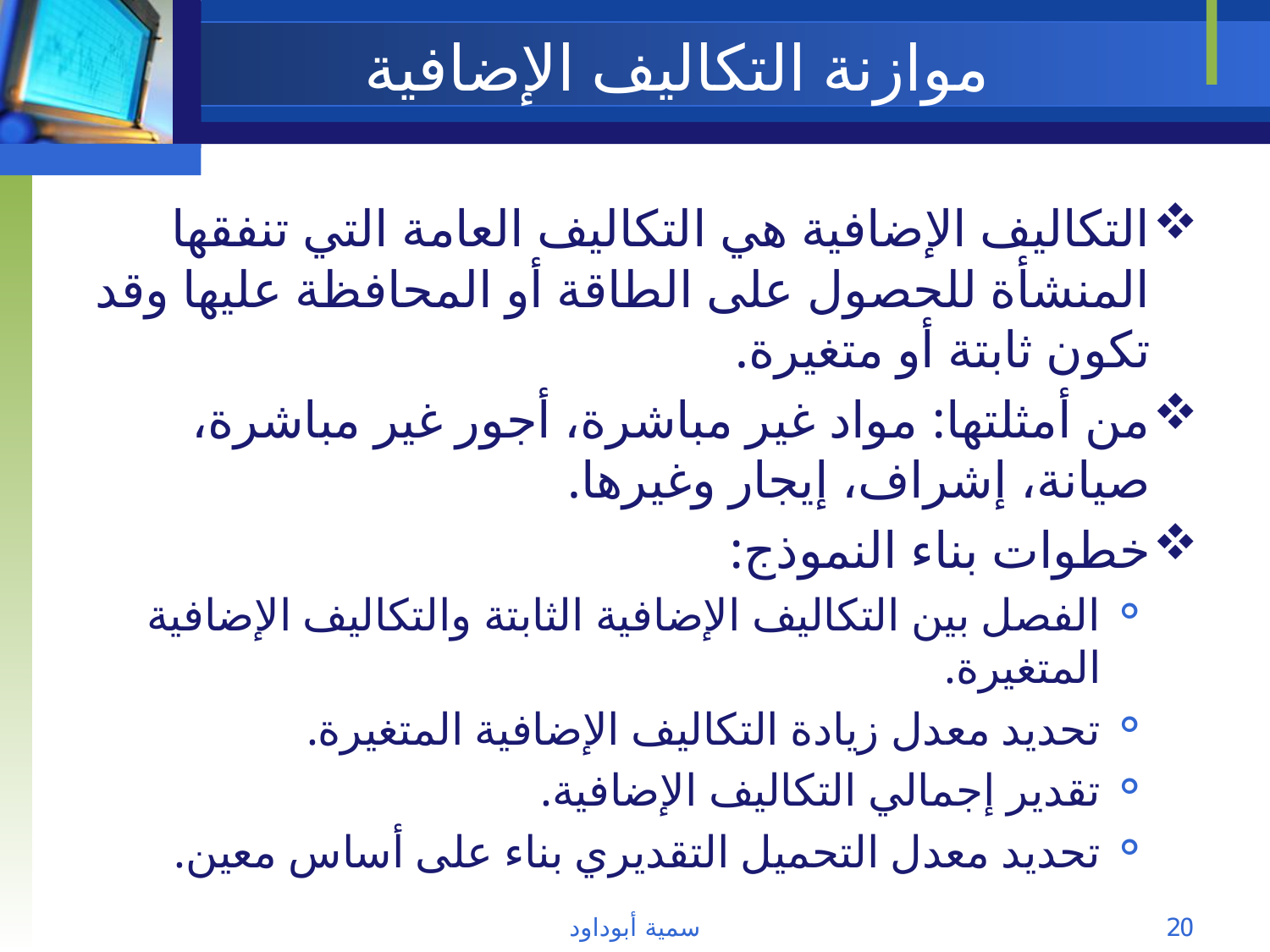

# موازنة التكاليف الإضافية
التكاليف الإضافية هي التكاليف العامة التي تنفقها المنشأة للحصول على الطاقة أو المحافظة عليها وقد تكون ثابتة أو متغيرة.
من أمثلتها: مواد غير مباشرة، أجور غير مباشرة، صيانة، إشراف، إيجار وغيرها.
خطوات بناء النموذج:
الفصل بين التكاليف الإضافية الثابتة والتكاليف الإضافية المتغيرة.
تحديد معدل زيادة التكاليف الإضافية المتغيرة.
تقدير إجمالي التكاليف الإضافية.
تحديد معدل التحميل التقديري بناء على أساس معين.
سمية أبوداود
20